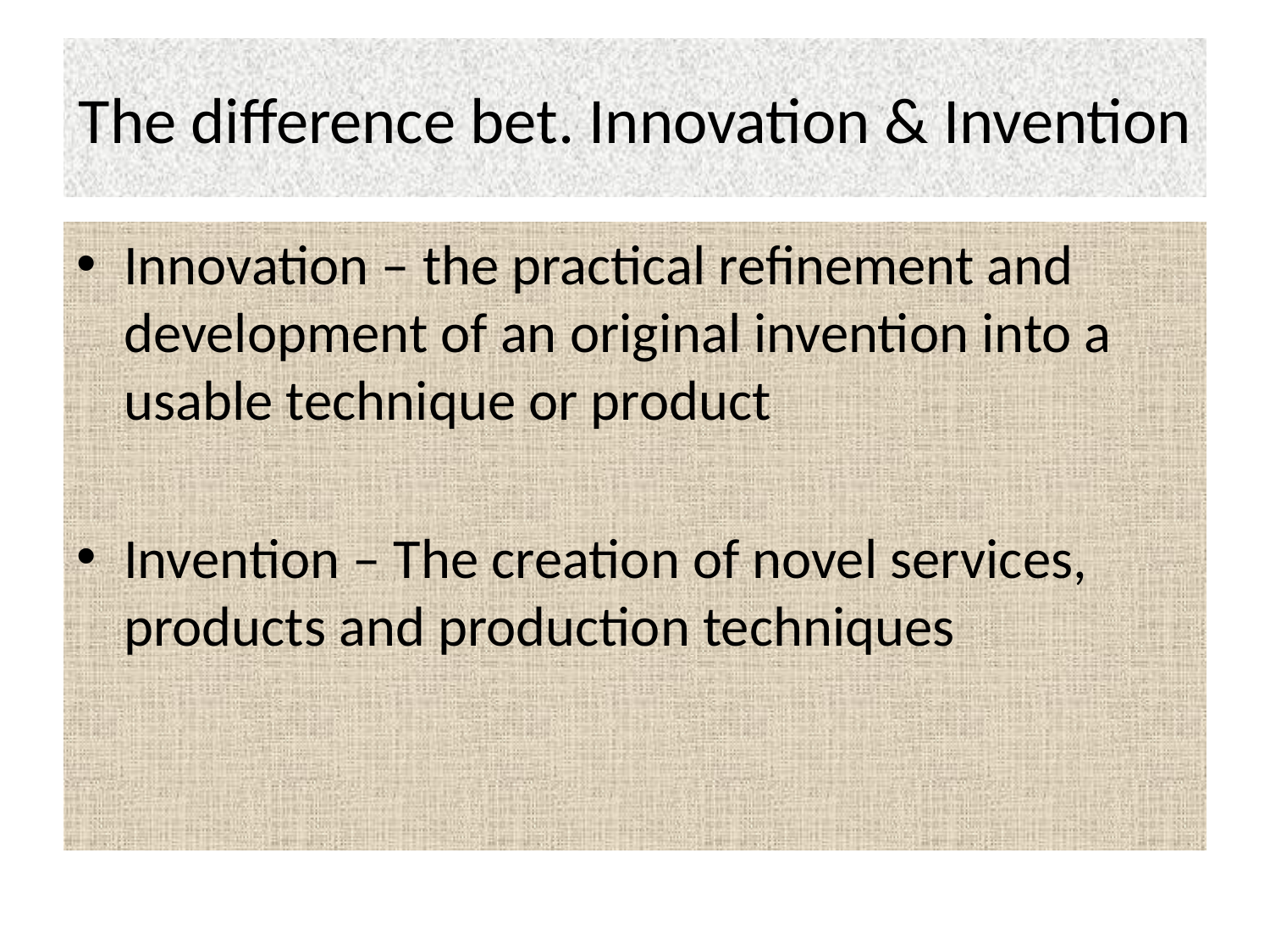

# The difference bet. Innovation & Invention
Innovation – the practical refinement and development of an original invention into a usable technique or product

Invention – The creation of novel services, products and production techniques